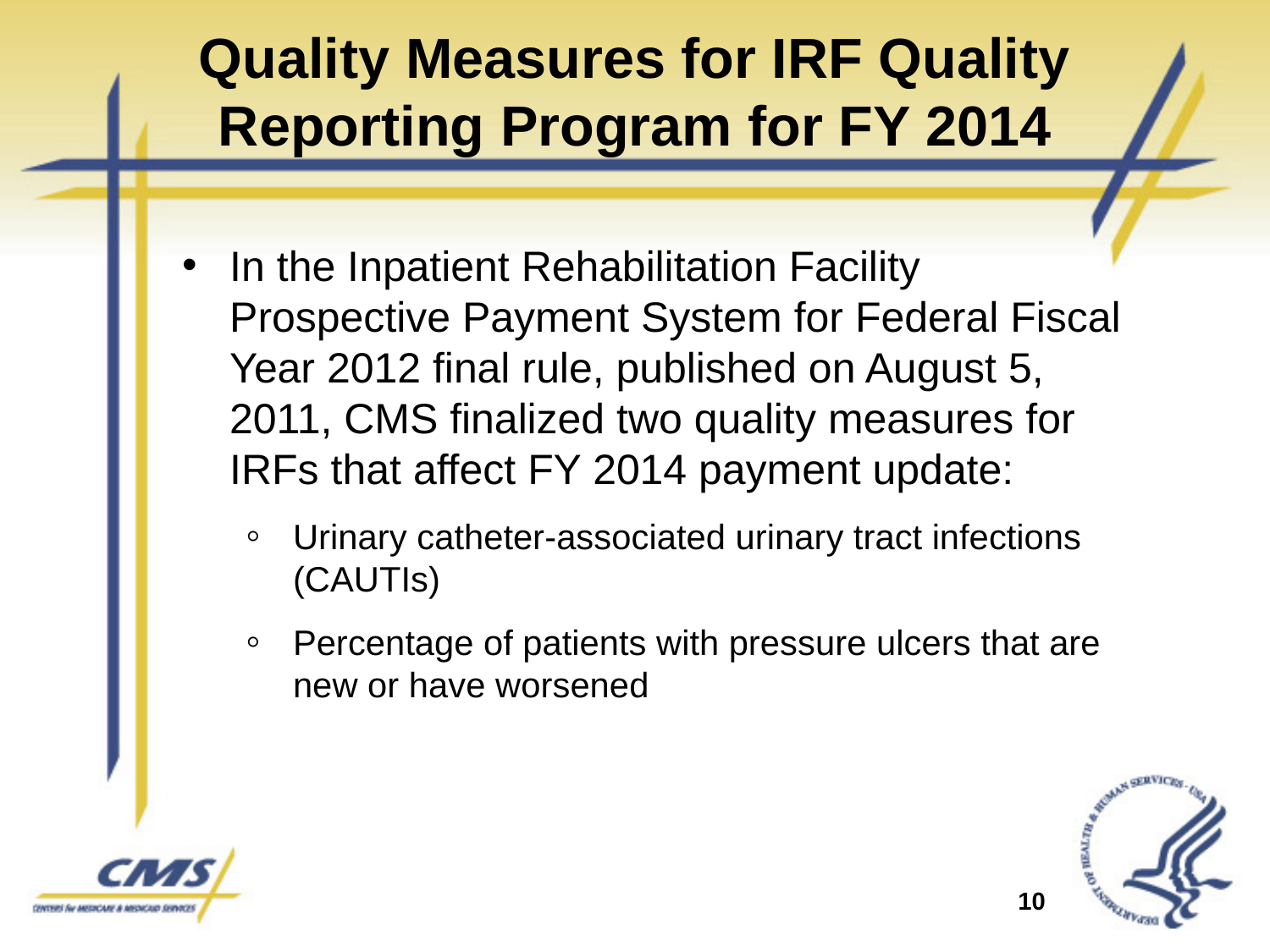

# Quality Measures for IRF Quality Reporting Program for FY 2014
In the Inpatient Rehabilitation Facility Prospective Payment System for Federal Fiscal Year 2012 final rule, published on August 5, 2011, CMS finalized two quality measures for IRFs that affect FY 2014 payment update:
Urinary catheter-associated urinary tract infections (CAUTIs)
Percentage of patients with pressure ulcers that are new or have worsened